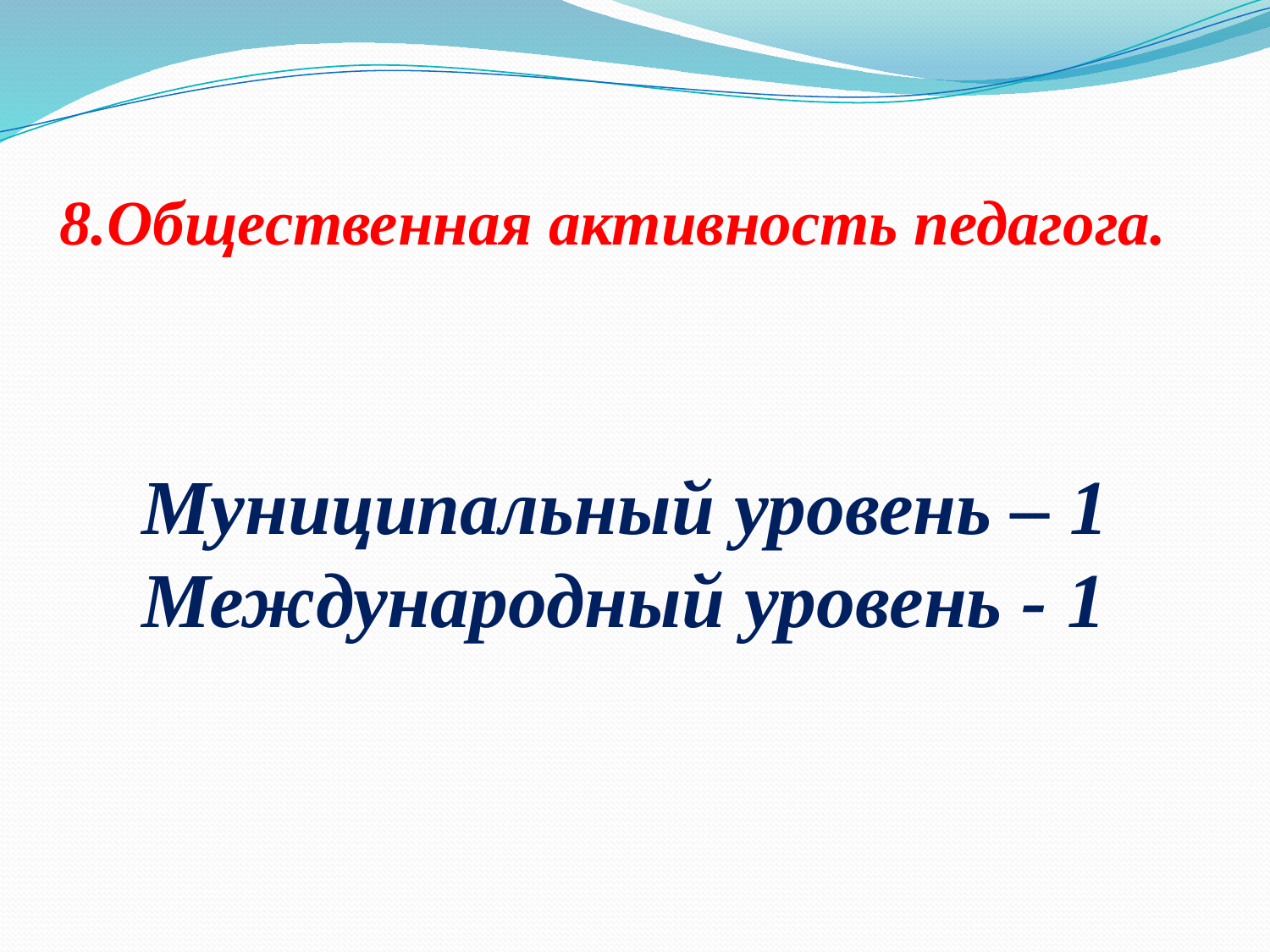

# 8.Общественная активность педагога.
Муниципальный уровень – 1
Международный уровень - 1